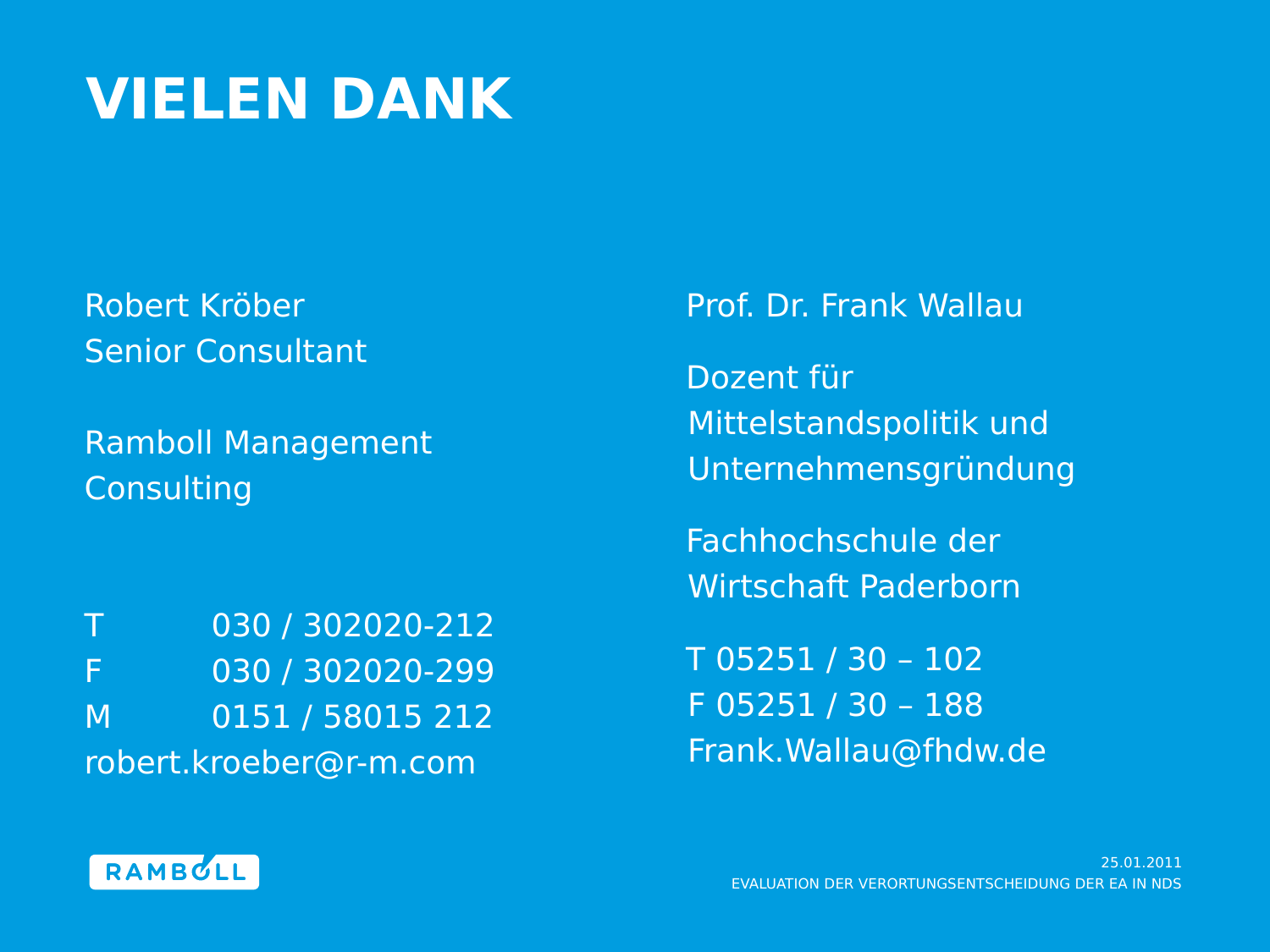

# Vielen Dank
Robert Kröber
Senior Consultant

Ramboll Management Consulting

T	030 / 302020-212
F	030 / 302020-299
M	0151 / 58015 212
robert.kroeber@r-m.com

Prof. Dr. Frank Wallau
Dozent für Mittelstandspolitik und Unternehmensgründung
Fachhochschule der Wirtschaft Paderborn
T 05251 / 30 – 102
F 05251 / 30 – 188
Frank.Wallau@fhdw.de